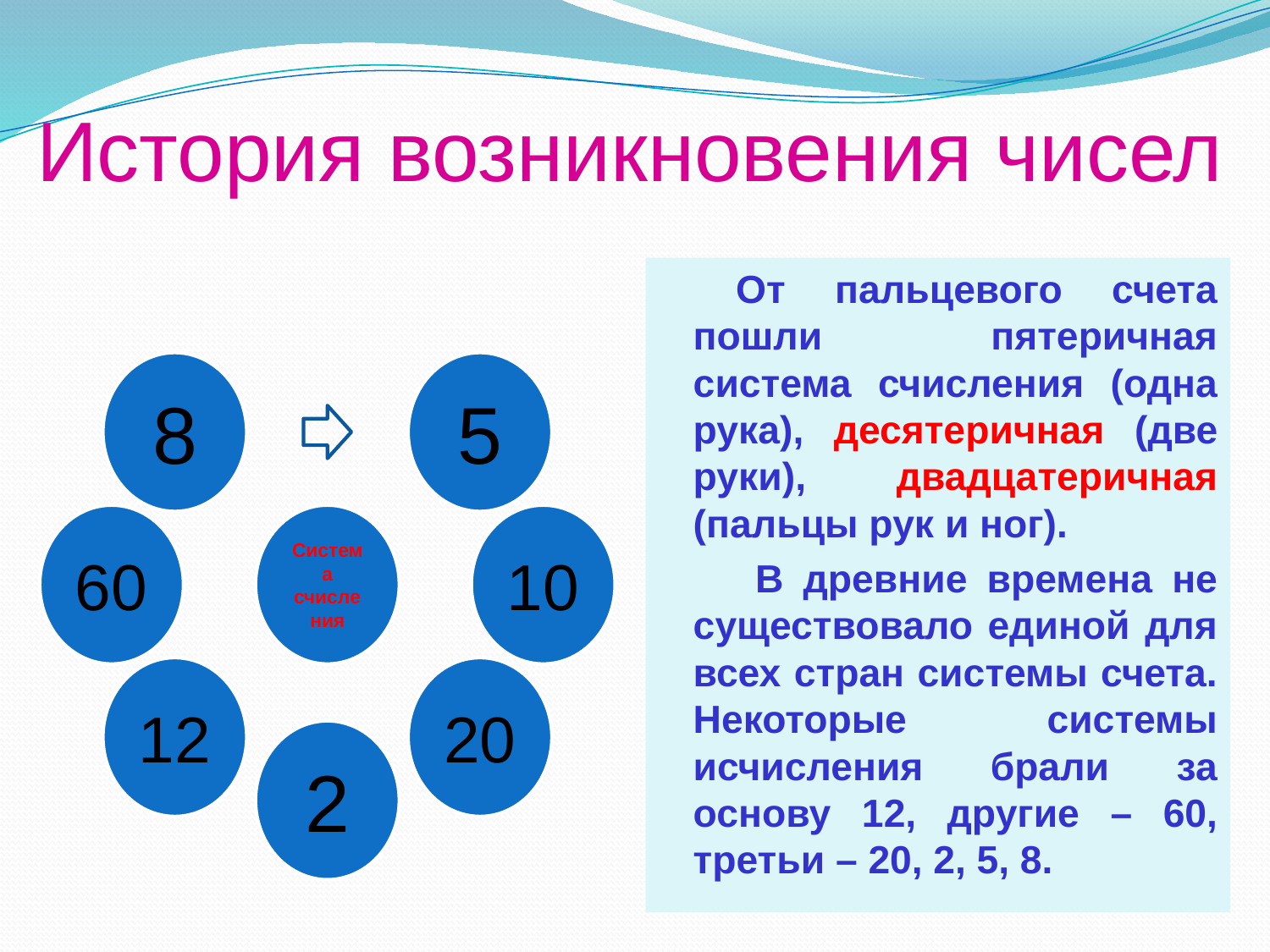

# История возникновения чисел
 От пальцевого счета пошли пятеричная система счисления (одна рука), десятеричная (две руки), двадцатеричная (пальцы рук и ног).
    В древние времена не существовало единой для всех стран системы счета. Некоторые системы исчисления брали за основу 12, другие – 60, третьи – 20, 2, 5, 8.
Система
счисления
5
10
20
2
12
60
8